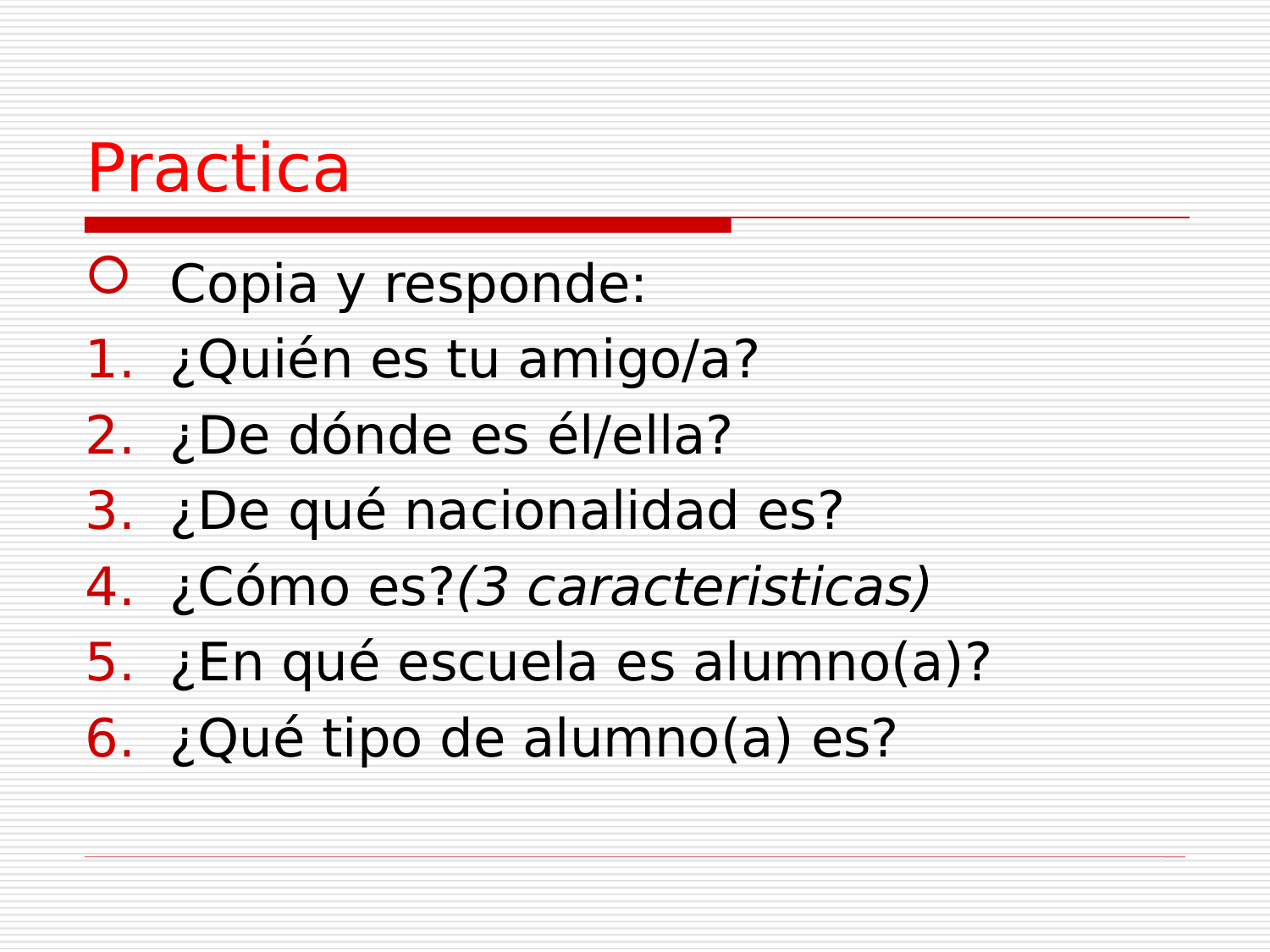

# Practica
Copia y responde:
¿Quién es tu amigo/a?
¿De dónde es él/ella?
¿De qué nacionalidad es?
¿Cómo es?(3 caracteristicas)
¿En qué escuela es alumno(a)?
¿Qué tipo de alumno(a) es?